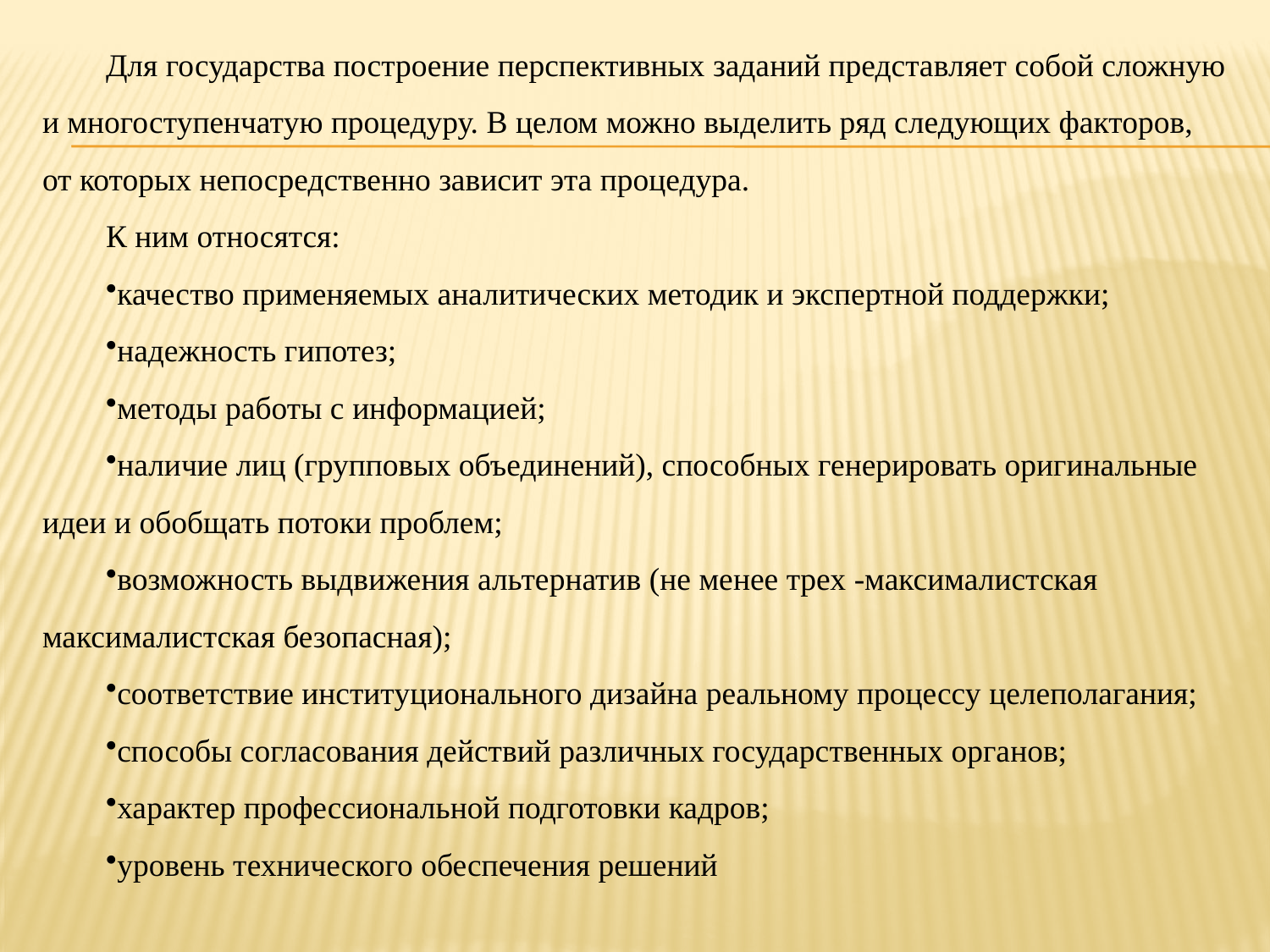

Для государства построение перспективных заданий представляет собой сложную и многоступенчатую процедуру. В целом можно выделить ряд следующих факторов, от которых непосредственно зависит эта процедура.
К ним относятся:
качество применяемых аналитических методик и экспертной поддержки;
надежность гипотез;
методы работы с информацией;
наличие лиц (групповых объединений), способных генерировать оригинальные идеи и обобщать потоки проблем;
возможность выдвижения альтернатив (не менее трех -максималистская максималистская безопасная);
соответствие институционального дизайна реальному процессу целеполагания;
способы согласования действий различных государственных органов;
характер профессиональной подготовки кадров;
уровень технического обеспечения решений